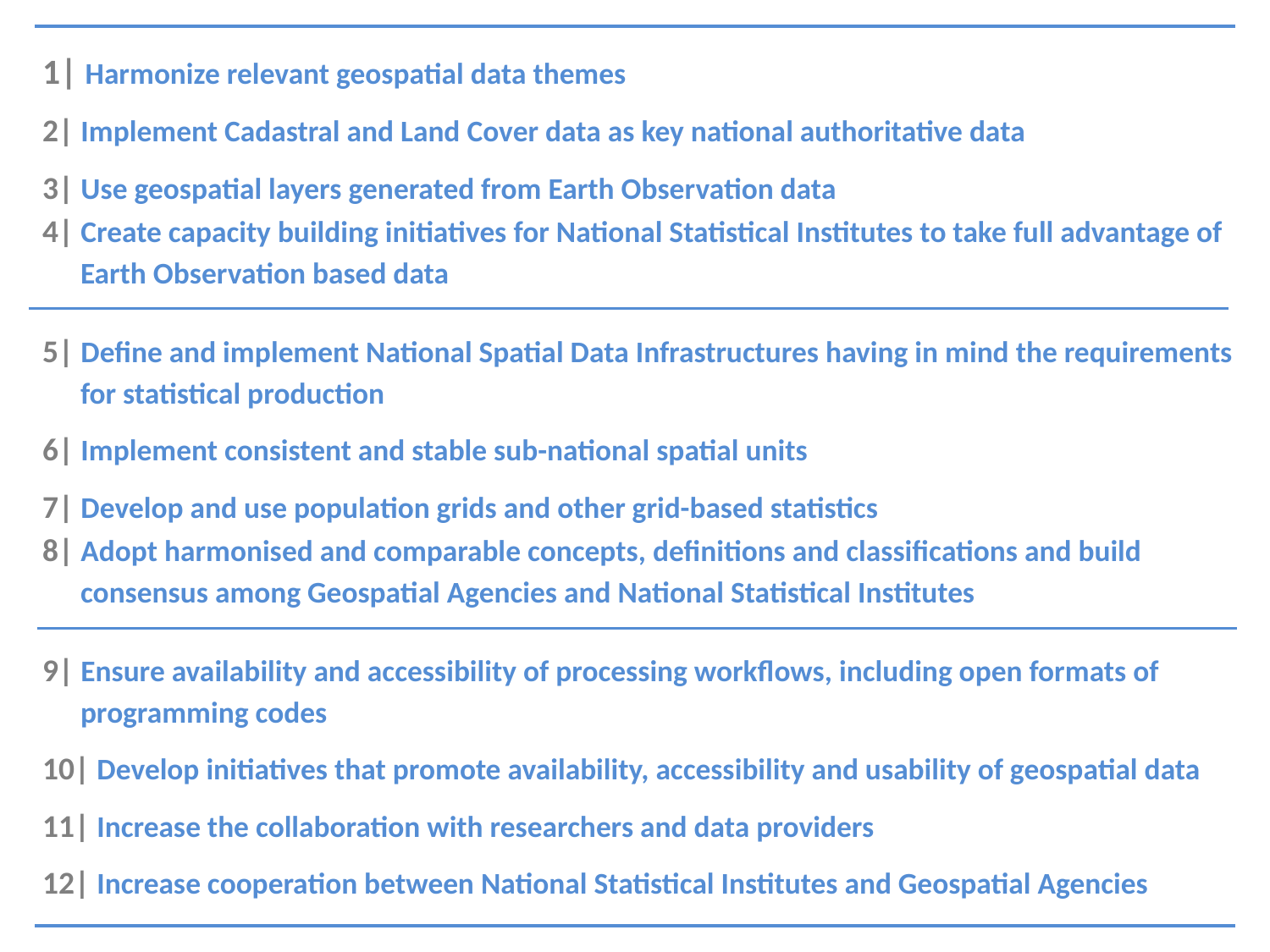

1| Harmonize relevant geospatial data themes
2| Implement Cadastral and Land Cover data as key national authoritative data
3| Use geospatial layers generated from Earth Observation data
4| Create capacity building initiatives for National Statistical Institutes to take full advantage of Earth Observation based data

5| Define and implement National Spatial Data Infrastructures having in mind the requirements for statistical production
6| Implement consistent and stable sub-national spatial units
7| Develop and use population grids and other grid-based statistics
8| Adopt harmonised and comparable concepts, definitions and classifications and build consensus among Geospatial Agencies and National Statistical Institutes

9| Ensure availability and accessibility of processing workflows, including open formats of programming codes
10| Develop initiatives that promote availability, accessibility and usability of geospatial data
11| Increase the collaboration with researchers and data providers
12| Increase cooperation between National Statistical Institutes and Geospatial Agencies